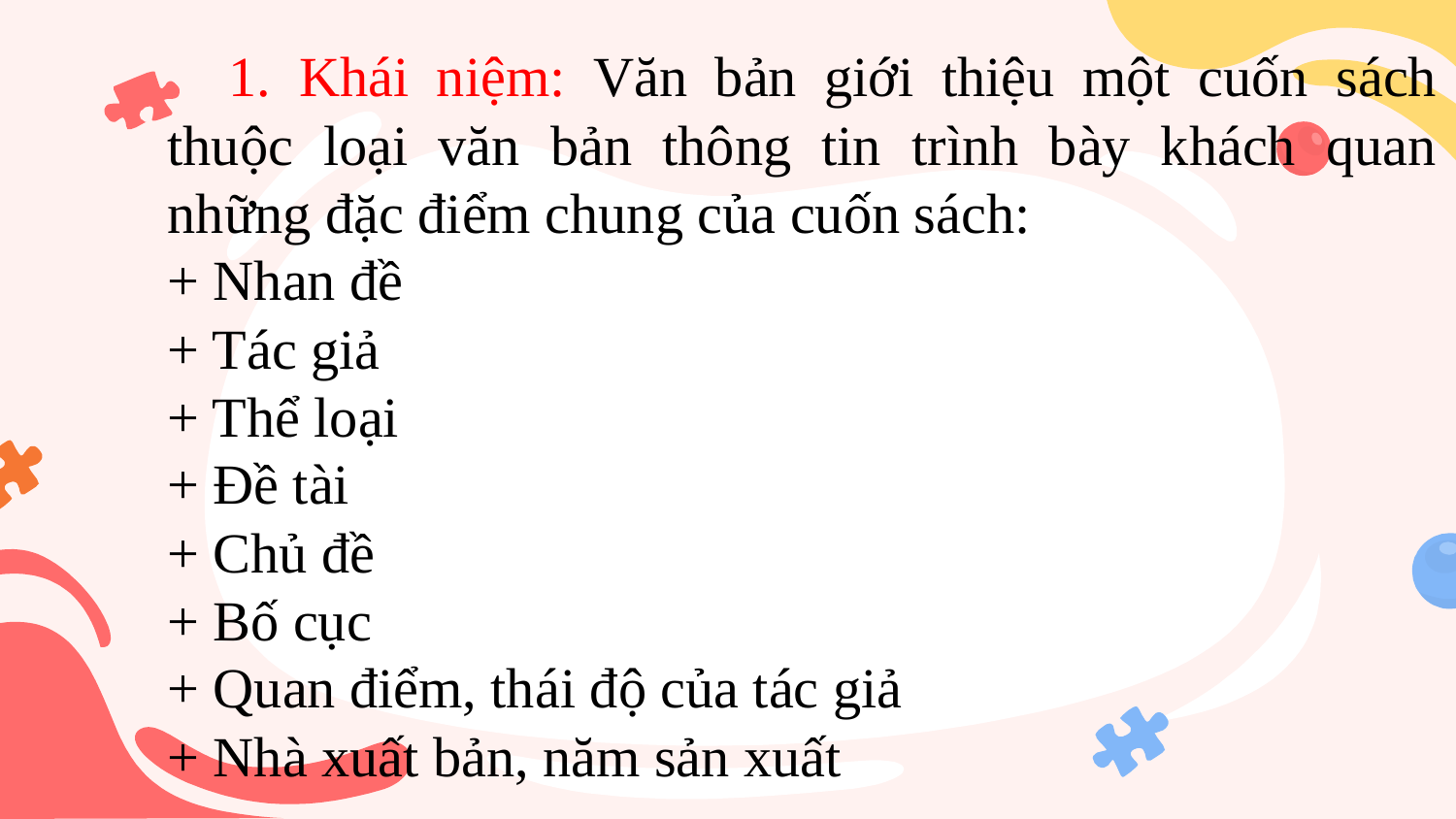

1. Khái niệm: Văn bản giới thiệu một cuốn sách thuộc loại văn bản thông tin trình bày khách quan những đặc điểm chung của cuốn sách:
+ Nhan đề
+ Tác giả
+ Thể loại
+ Đề tài
+ Chủ đề
+ Bố cục
+ Quan điểm, thái độ của tác giả
+ Nhà xuất bản, năm sản xuất